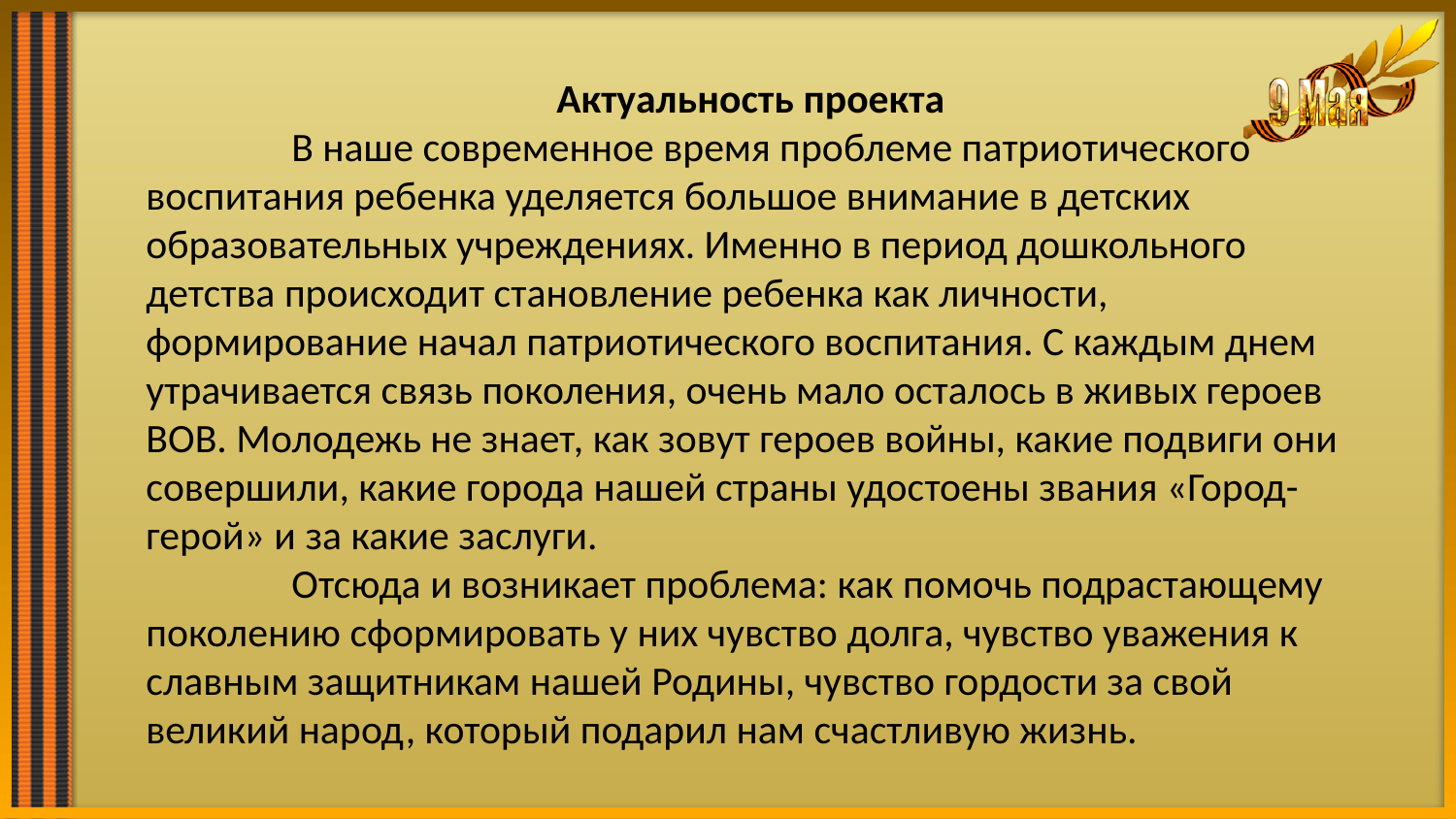

Актуальность проекта
	В наше современное время проблеме патриотического воспитания ребенка уделяется большое внимание в детских образовательных учреждениях. Именно в период дошкольного детства происходит становление ребенка как личности, формирование начал патриотического воспитания. С каждым днем утрачивается связь поколения, очень мало осталось в живых героев ВОВ. Молодежь не знает, как зовут героев войны, какие подвиги они совершили, какие города нашей страны удостоены звания «Город-герой» и за какие заслуги.
	Отсюда и возникает проблема: как помочь подрастающему поколению сформировать у них чувство долга, чувство уважения к славным защитникам нашей Родины, чувство гордости за свой великий народ, который подарил нам счастливую жизнь.